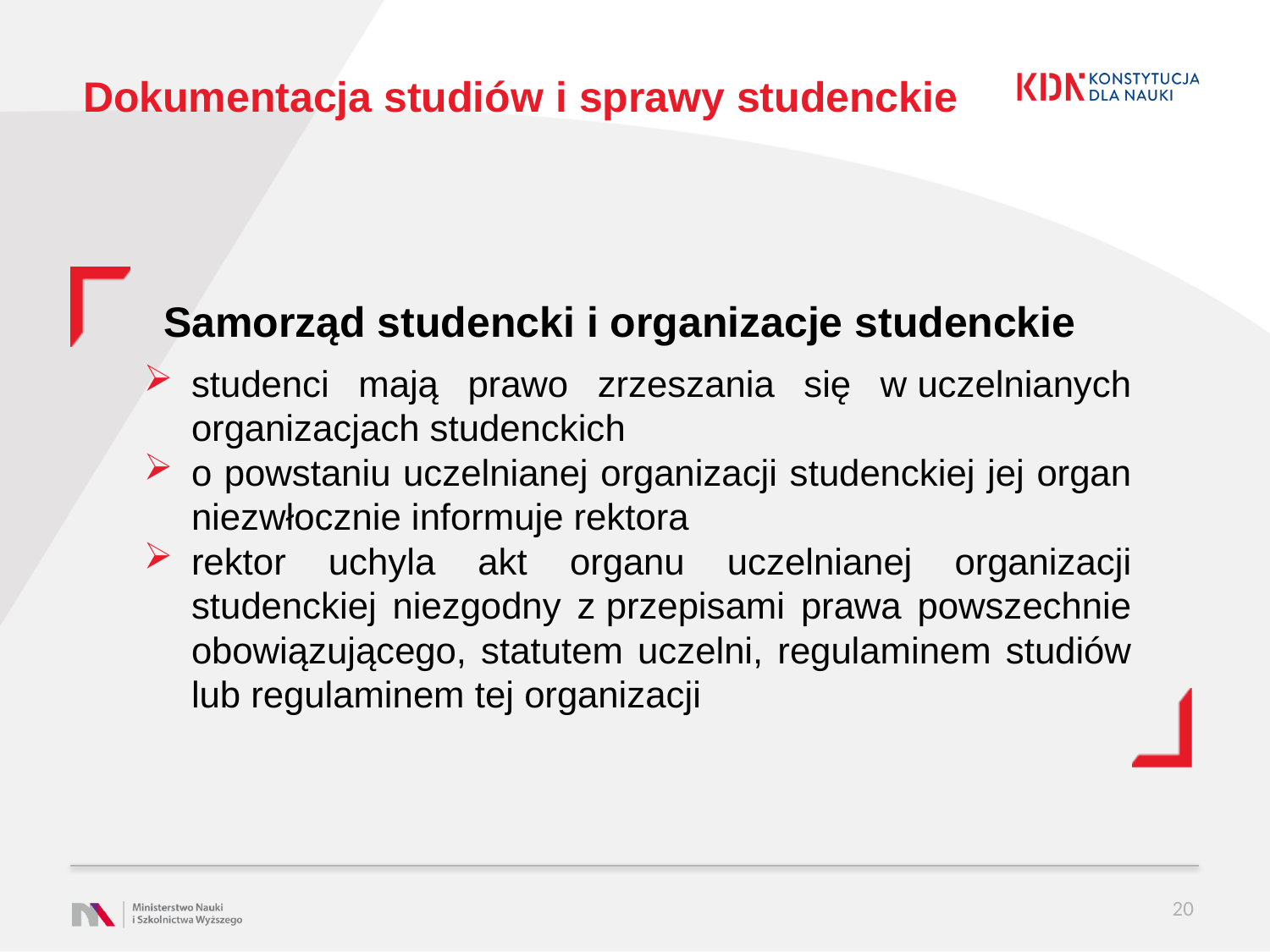

# Dokumentacja studiów i sprawy studenckie
Samorząd studencki i organizacje studenckie
studenci mają prawo zrzeszania się w uczelnianych organizacjach studenckich
o powstaniu uczelnianej organizacji studenckiej jej organ niezwłocznie informuje rektora
rektor uchyla akt organu uczelnianej organizacji studenckiej niezgodny z przepisami prawa powszechnie obowiązującego, statutem uczelni, regulaminem studiów lub regulaminem tej organizacji
20